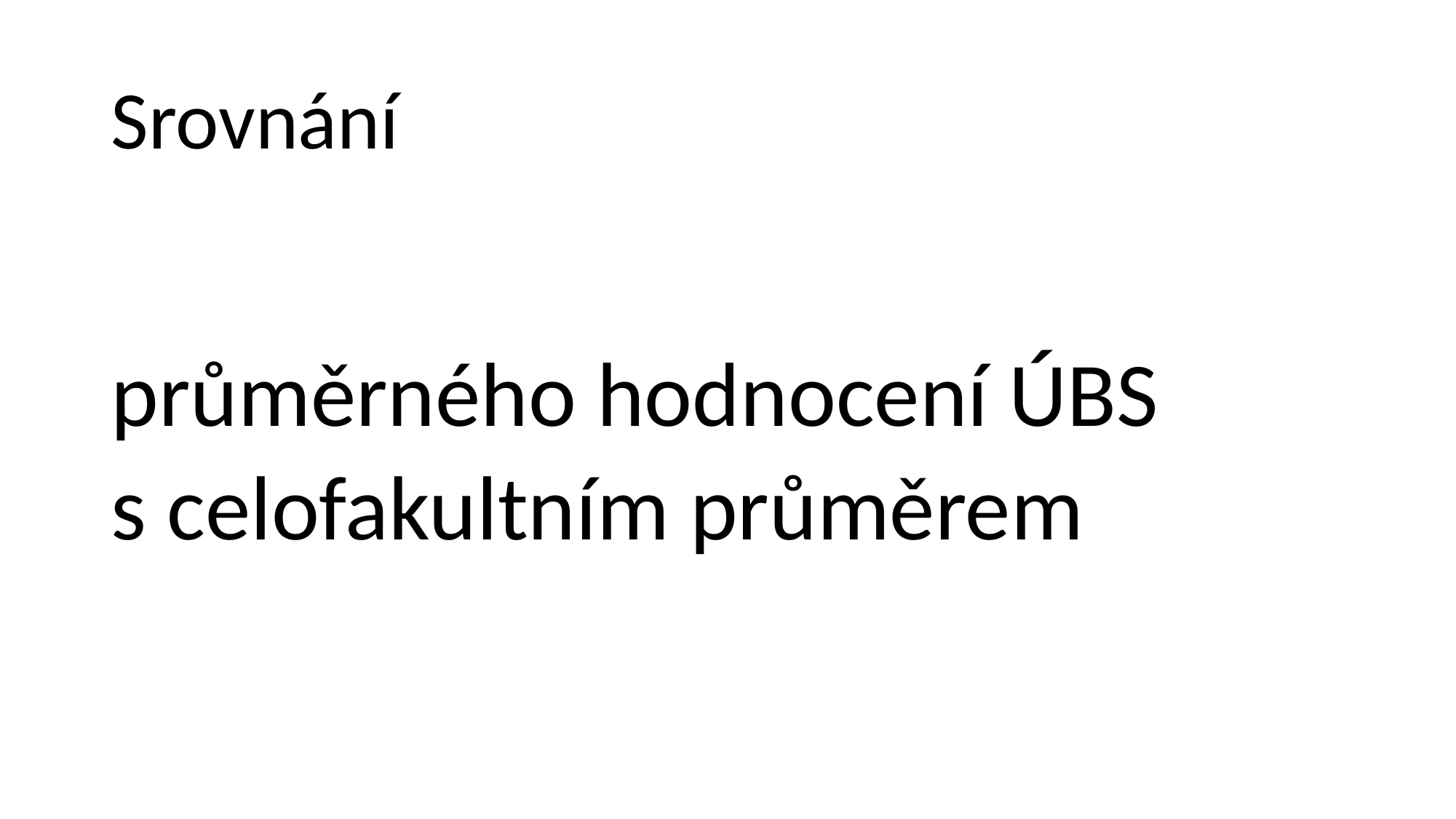

# Srovnání

průměrného hodnocení ÚBS
s celofakultním průměrem